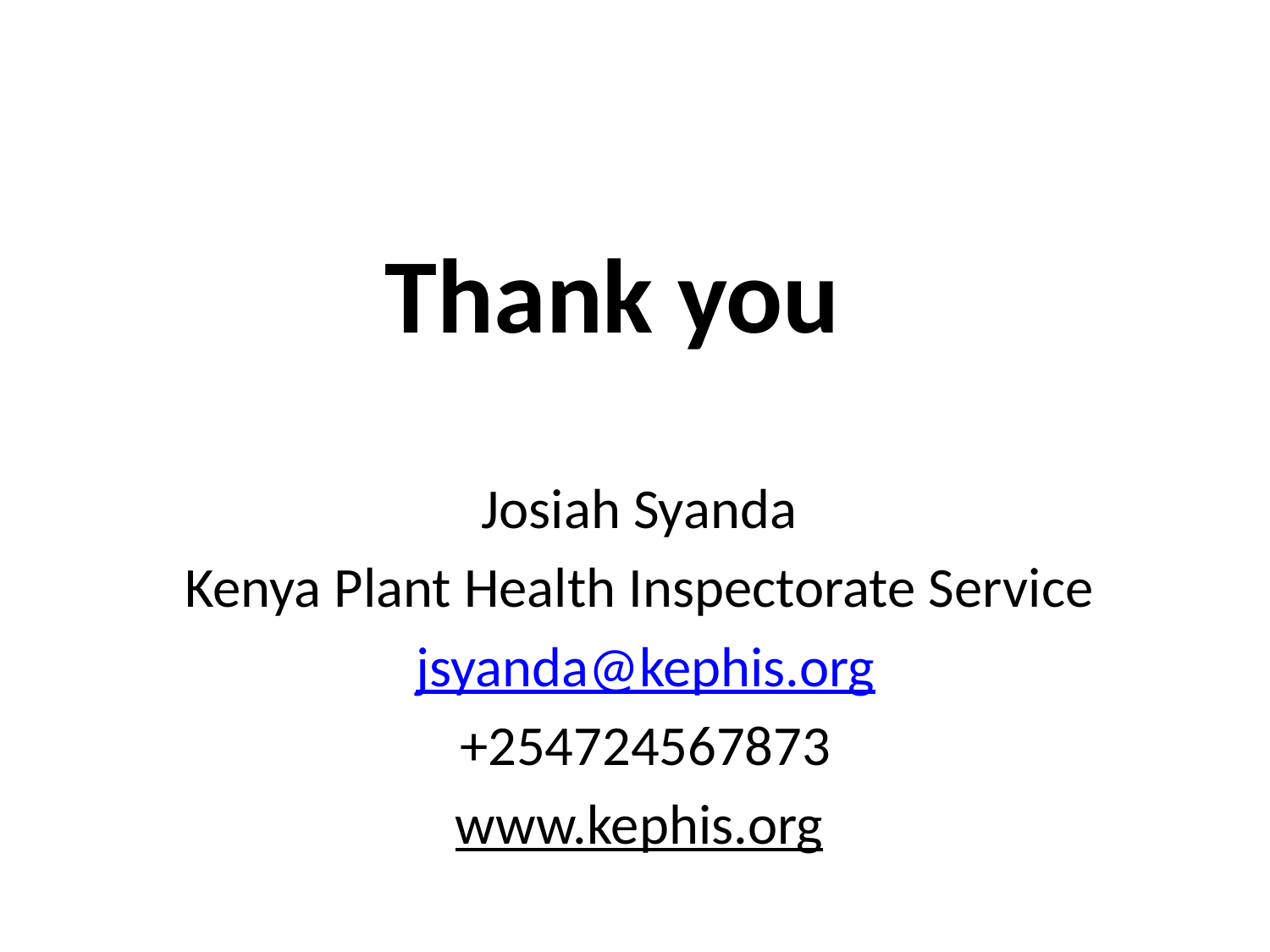

# Thank you
Josiah Syanda
Kenya Plant Health Inspectorate Service
jsyanda@kephis.org
+254724567873
www.kephis.org